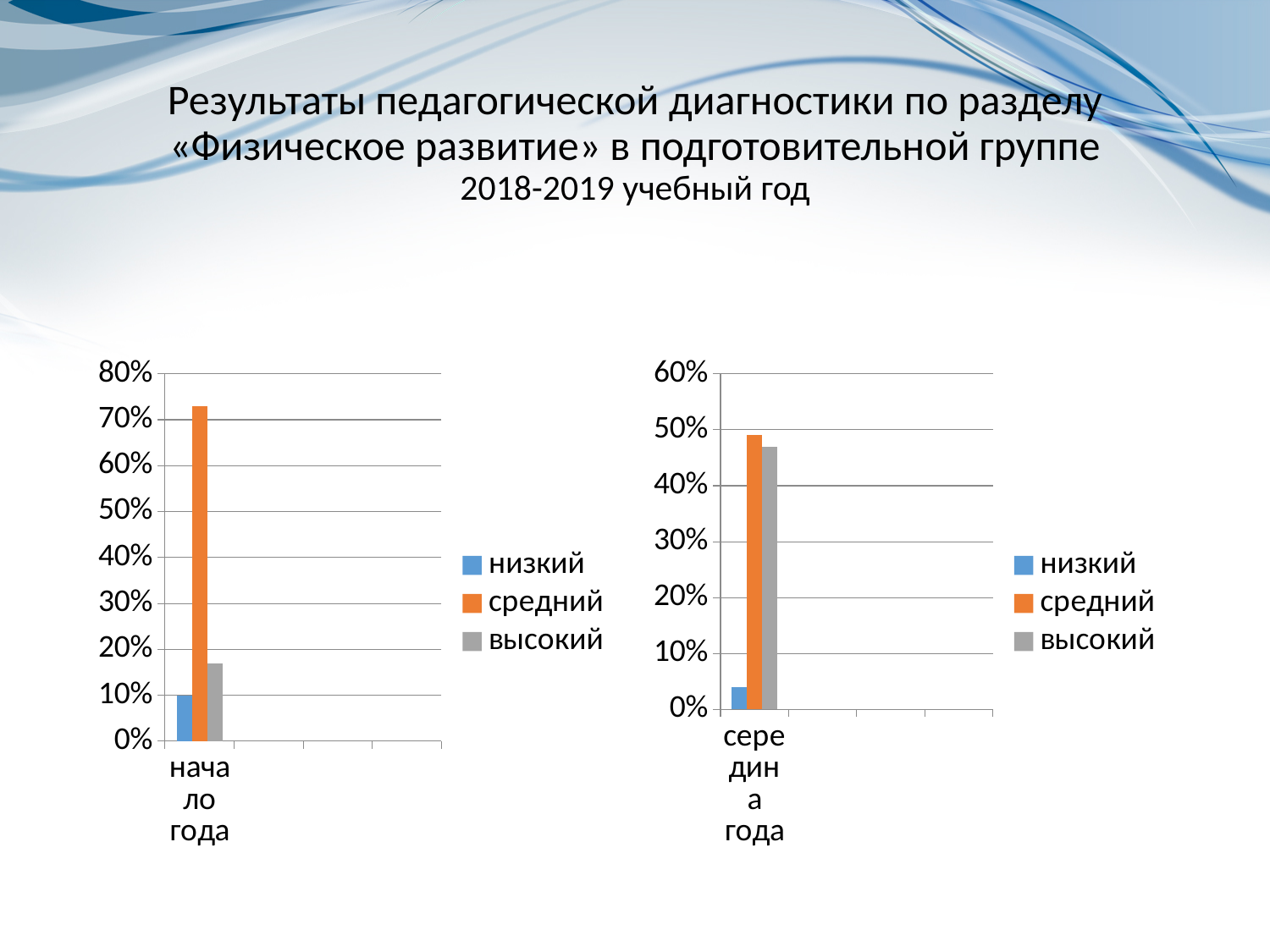

# Результаты педагогической диагностики по разделу «Физическое развитие» в подготовительной группе 2018-2019 учебный год

### Chart

| Category | низкий | средний | высокий |
|---|---|---|---|
| начало года | 0.1 | 0.7300000000000006 | 0.17 |

### Chart

| Category | низкий | средний  | высокий |
|---|---|---|---|
| середина года | 0.04000000000000002 | 0.4900000000000003 | 0.4700000000000001 |